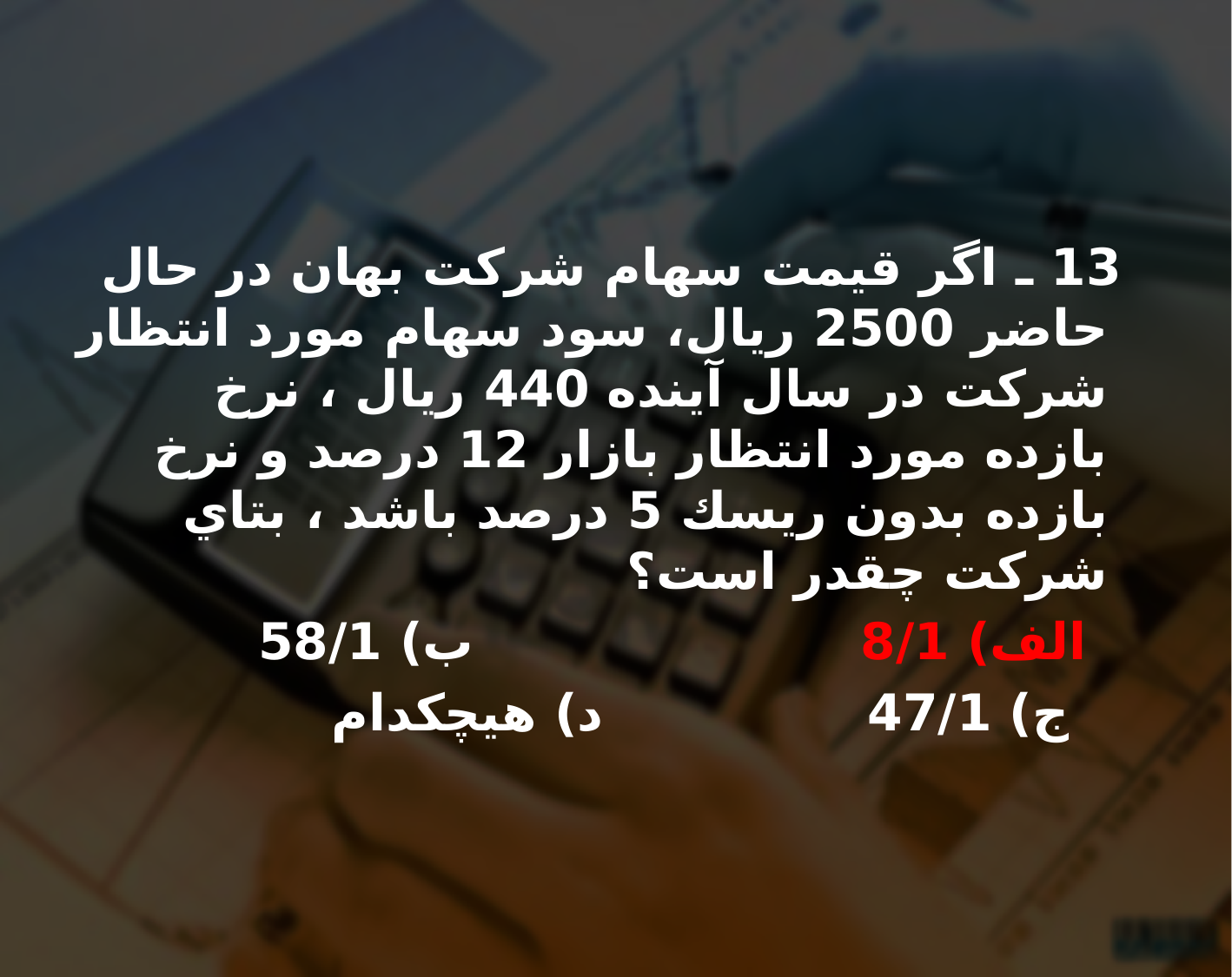

13 ـ اگر قيمت سهام شركت بهان در حال حاضر 2500 ريال، سود سهام مورد انتظار شركت در سال آينده 440 ريال ، نرخ بازده مورد انتظار بازار 12 درصد و نرخ بازده بدون ريسك 5 درصد باشد ، بتاي شركت چقدر است؟
    الف) 8/1                      ب) 58/1
     ج) 47/1               د) هيچكدام